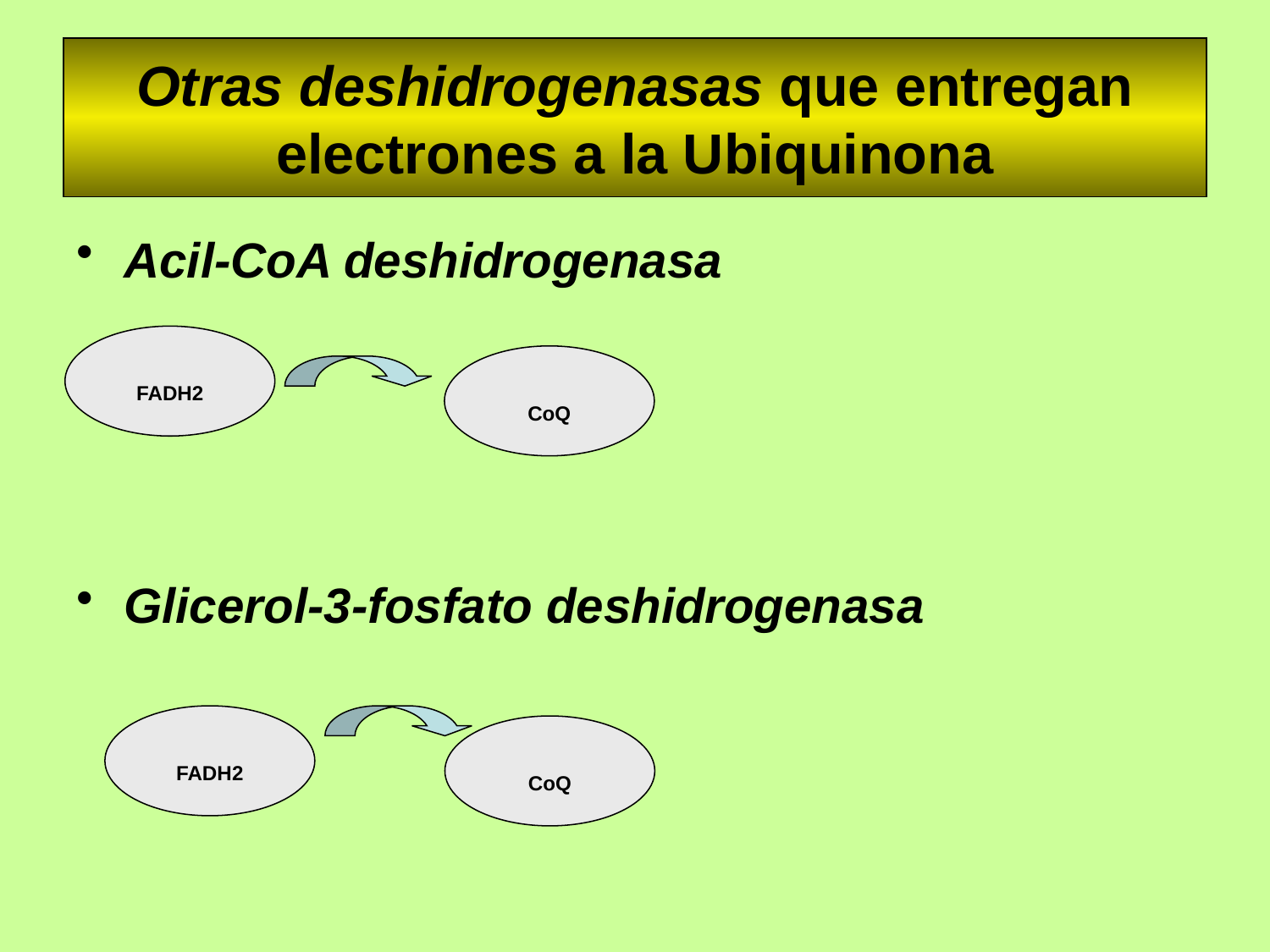

# Otras deshidrogenasas que entregan electrones a la Ubiquinona
Acil-CoA deshidrogenasa

Glicerol-3-fosfato deshidrogenasa
FADH2
CoQ

FADH2

CoQ